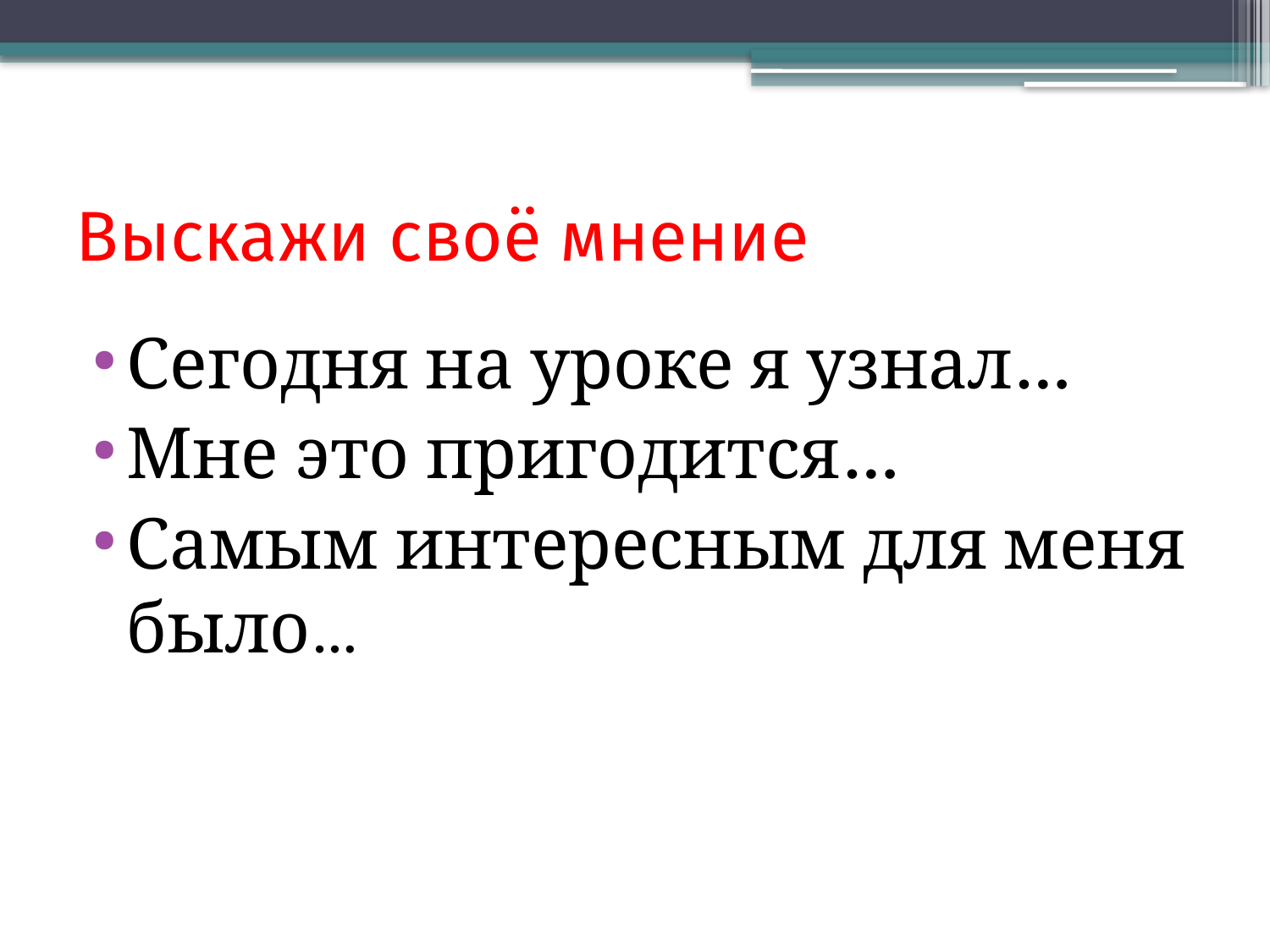

# Выскажи своё мнение
Сегодня на уроке я узнал…
Мне это пригодится…
Самым интересным для меня было…